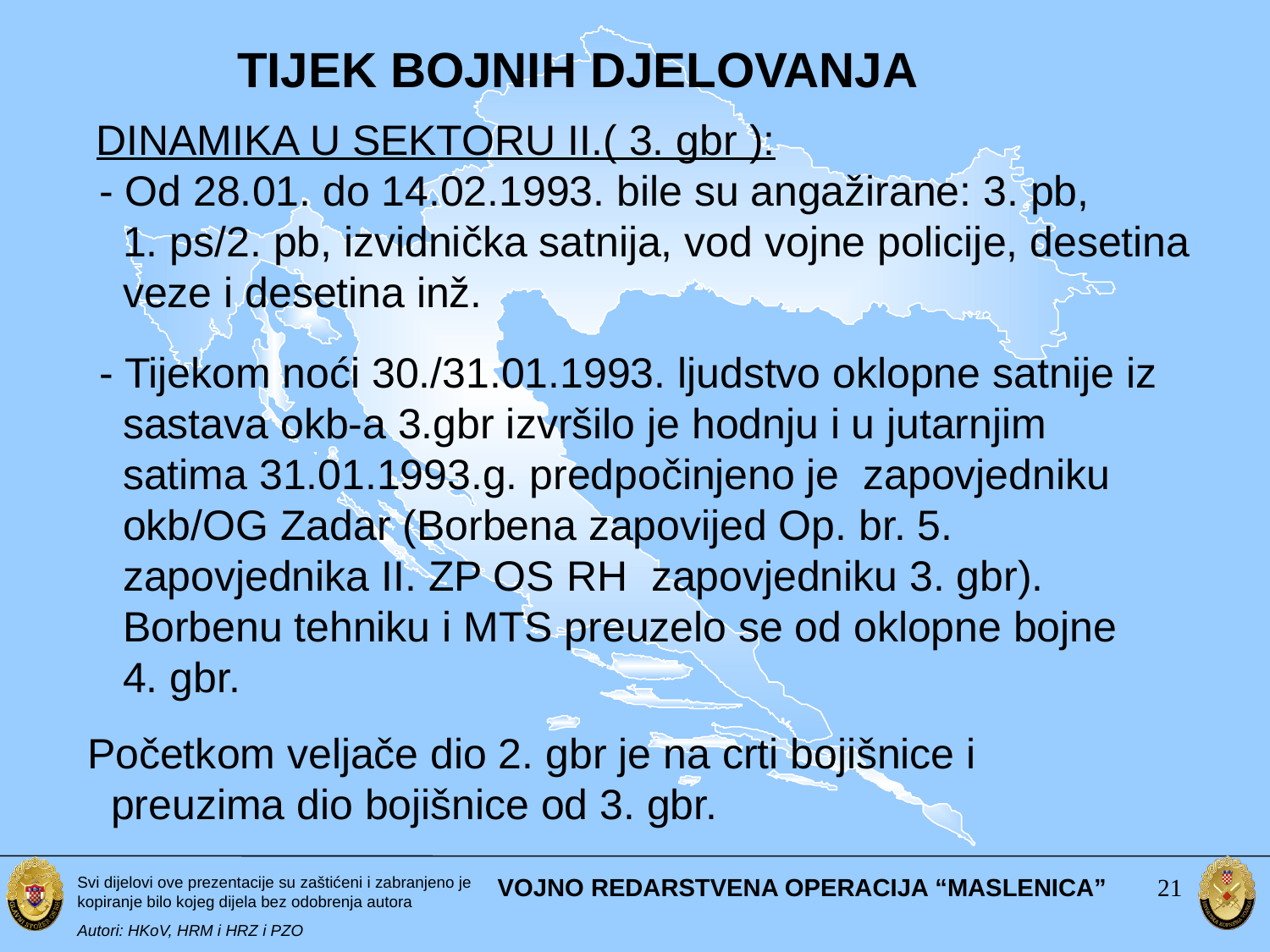

TIJEK BOJNIH DJELOVANJA
 DINAMIKA U SEKTORU II.( 3. gbr ):
 - Od 28.01. do 14.02.1993. bile su angažirane: 3. pb,
   1. ps/2. pb, izvidnička satnija, vod vojne policije, desetina
   veze i desetina inž.

 - Tijekom noći 30./31.01.1993. ljudstvo oklopne satnije iz
   sastava okb-a 3.gbr izvršilo je hodnju i u jutarnjim
   satima 31.01.1993.g. predpočinjeno je  zapovjedniku
   okb/OG Zadar (Borbena zapovijed Op. br. 5.
   zapovjednika II. ZP OS RH  zapovjedniku 3. gbr).
   Borbenu tehniku i MTS preuzelo se od oklopne bojne
   4. gbr.

Početkom veljače dio 2. gbr je na crti bojišnice i
  preuzima dio bojišnice od 3. gbr.
VOJNO REDARSTVENA OPERACIJA “MASLENICA”